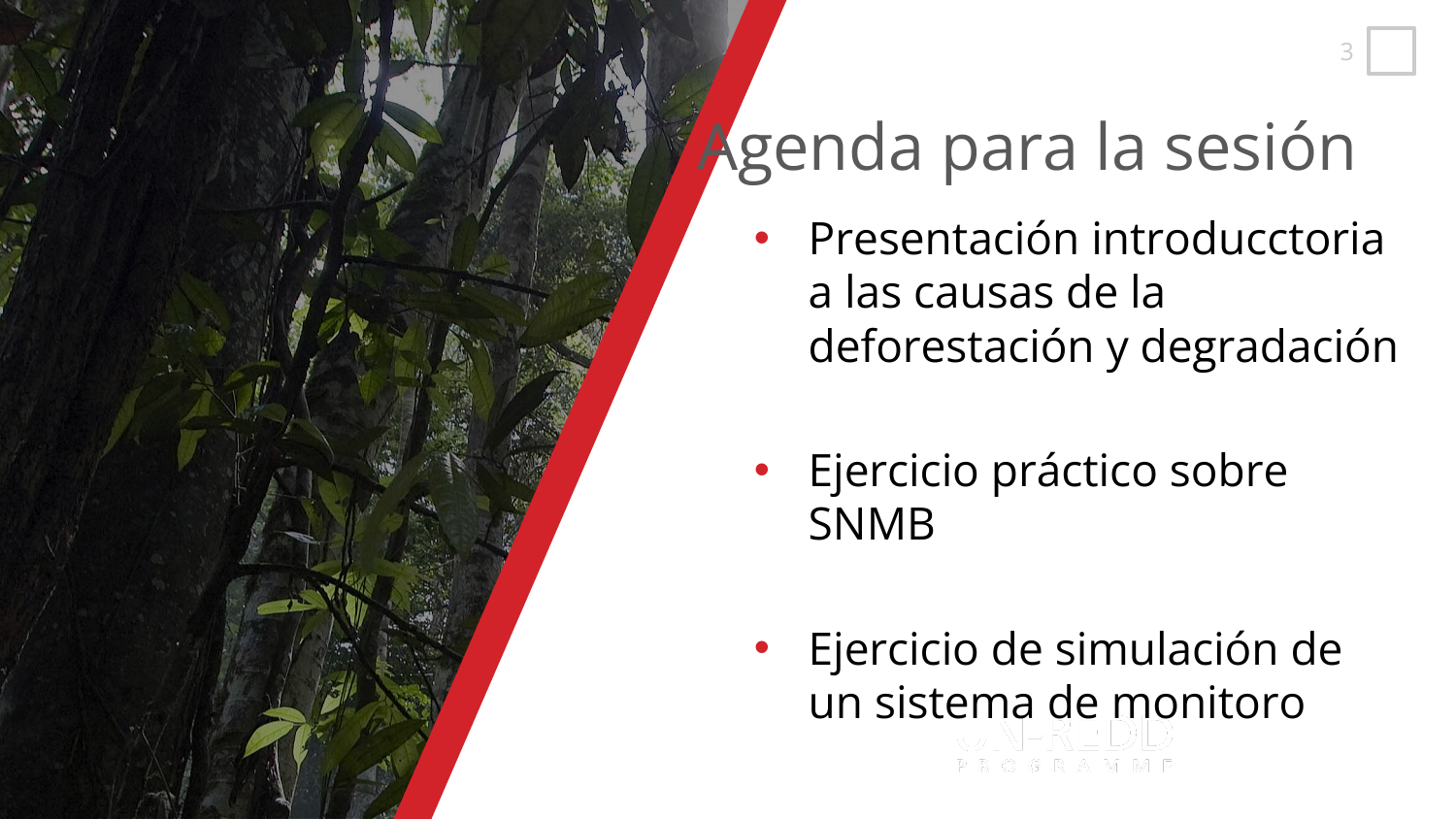

Presentación introducctoria  a las causas de la deforestación y degradación

Ejercicio práctico sobre SNMB

Ejercicio de simulación de  un sistema de monitoro